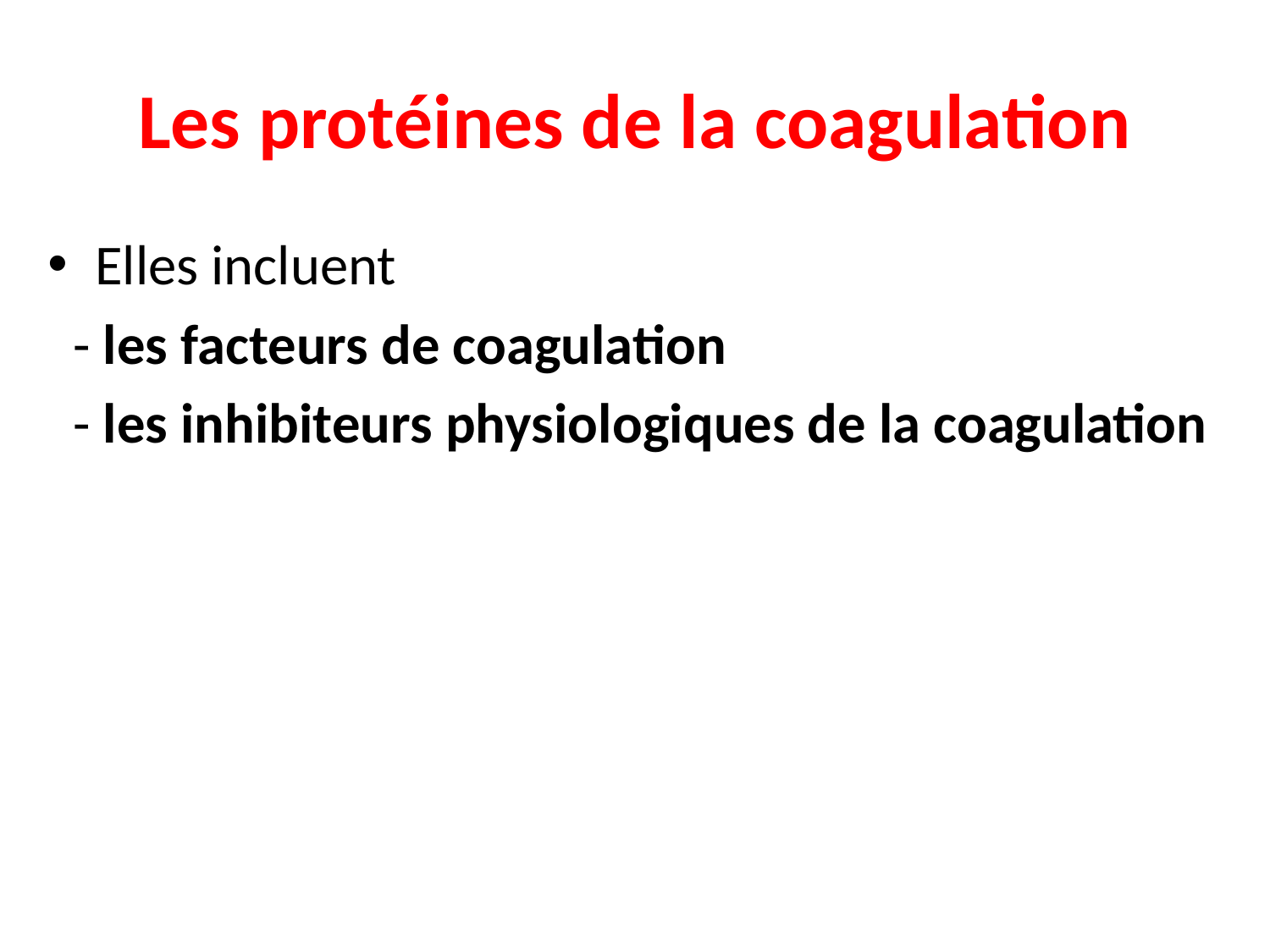

# Les protéines de la coagulation
Elles incluent
  - les facteurs de coagulation
  - les inhibiteurs physiologiques de la coagulation